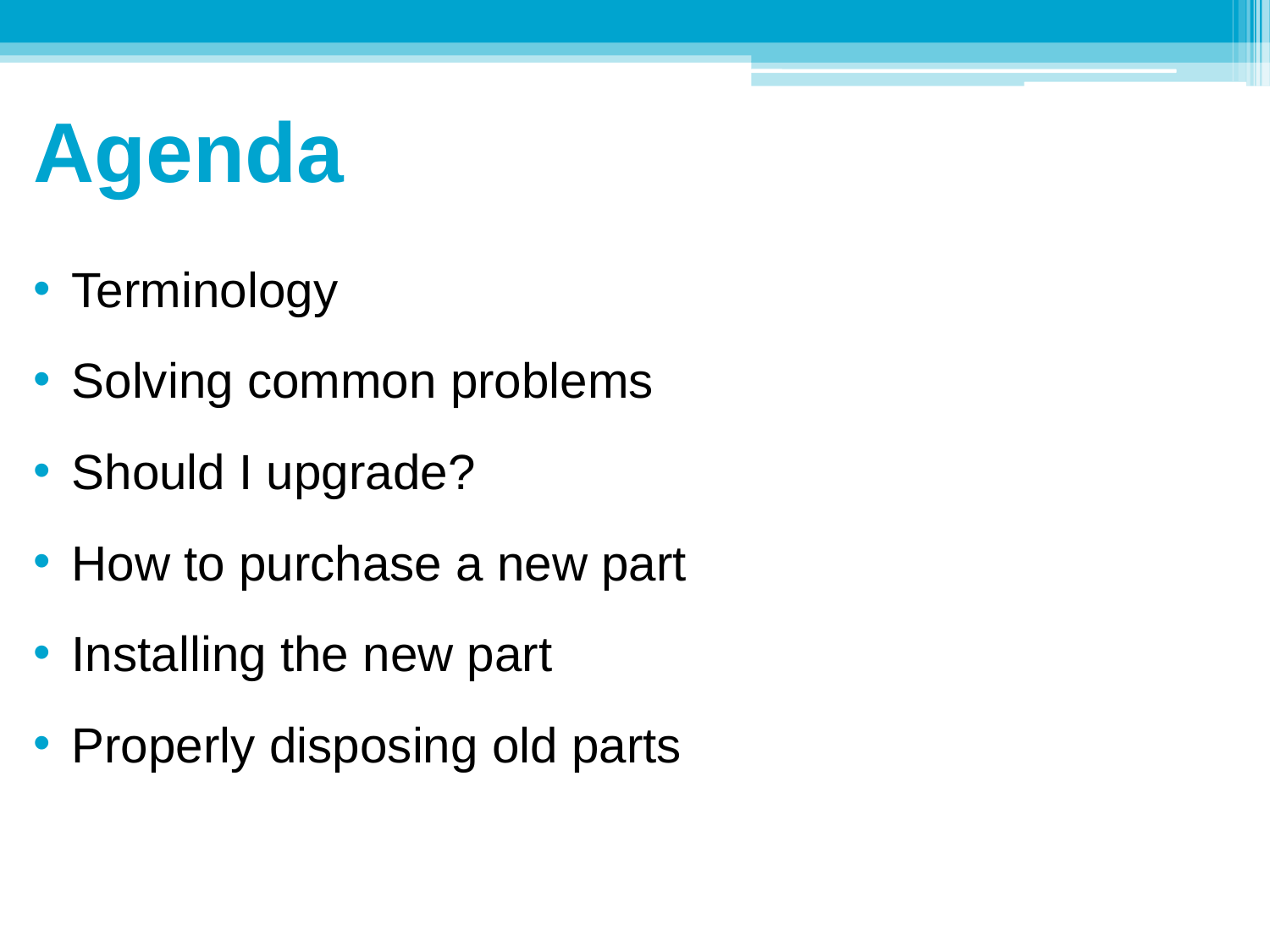

# Agenda
Terminology
Solving common problems
Should I upgrade?
How to purchase a new part
Installing the new part
Properly disposing old parts